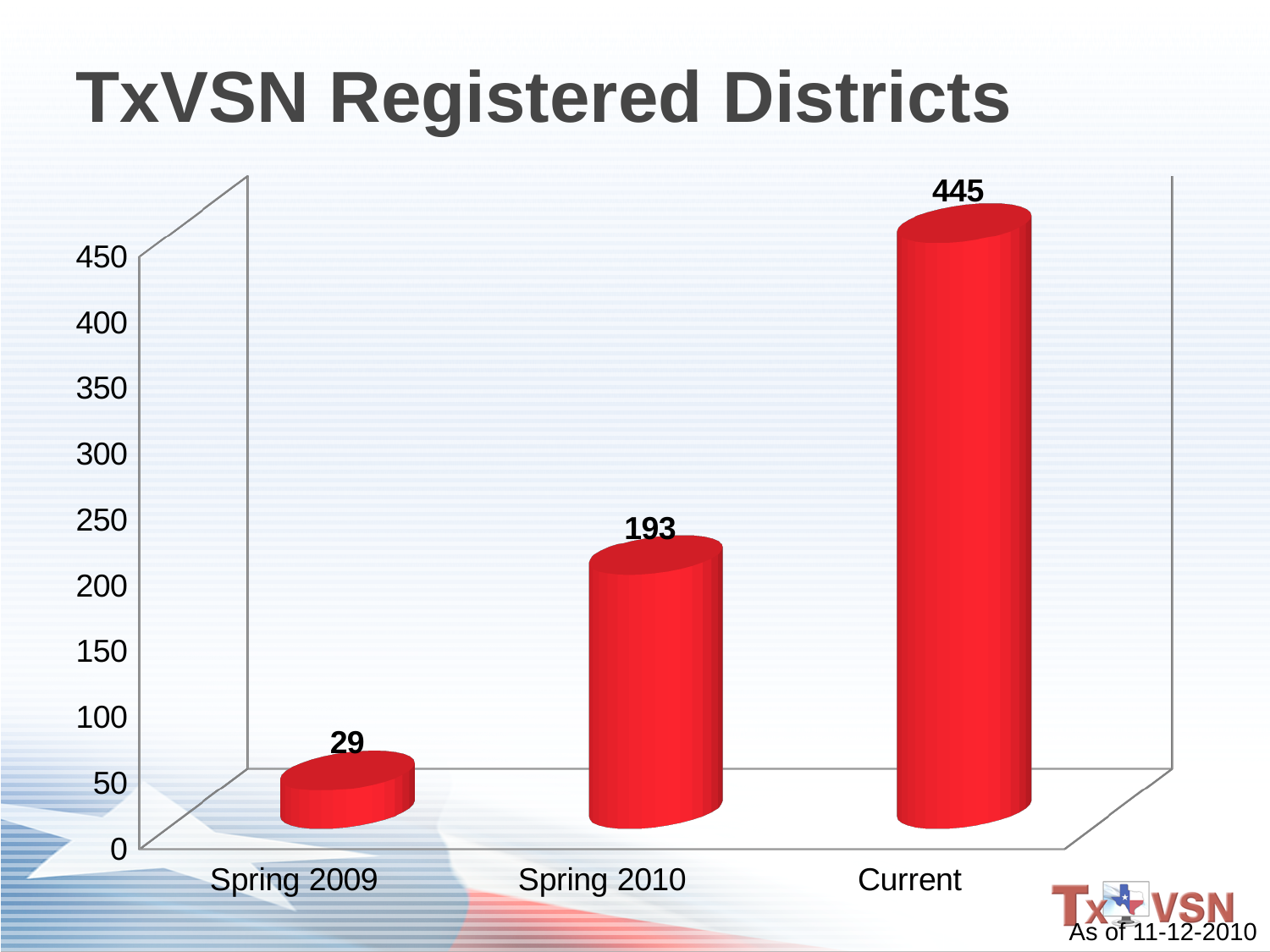

# TxVSN Registered Districts

[unsupported chart]

As of 11-12-2010